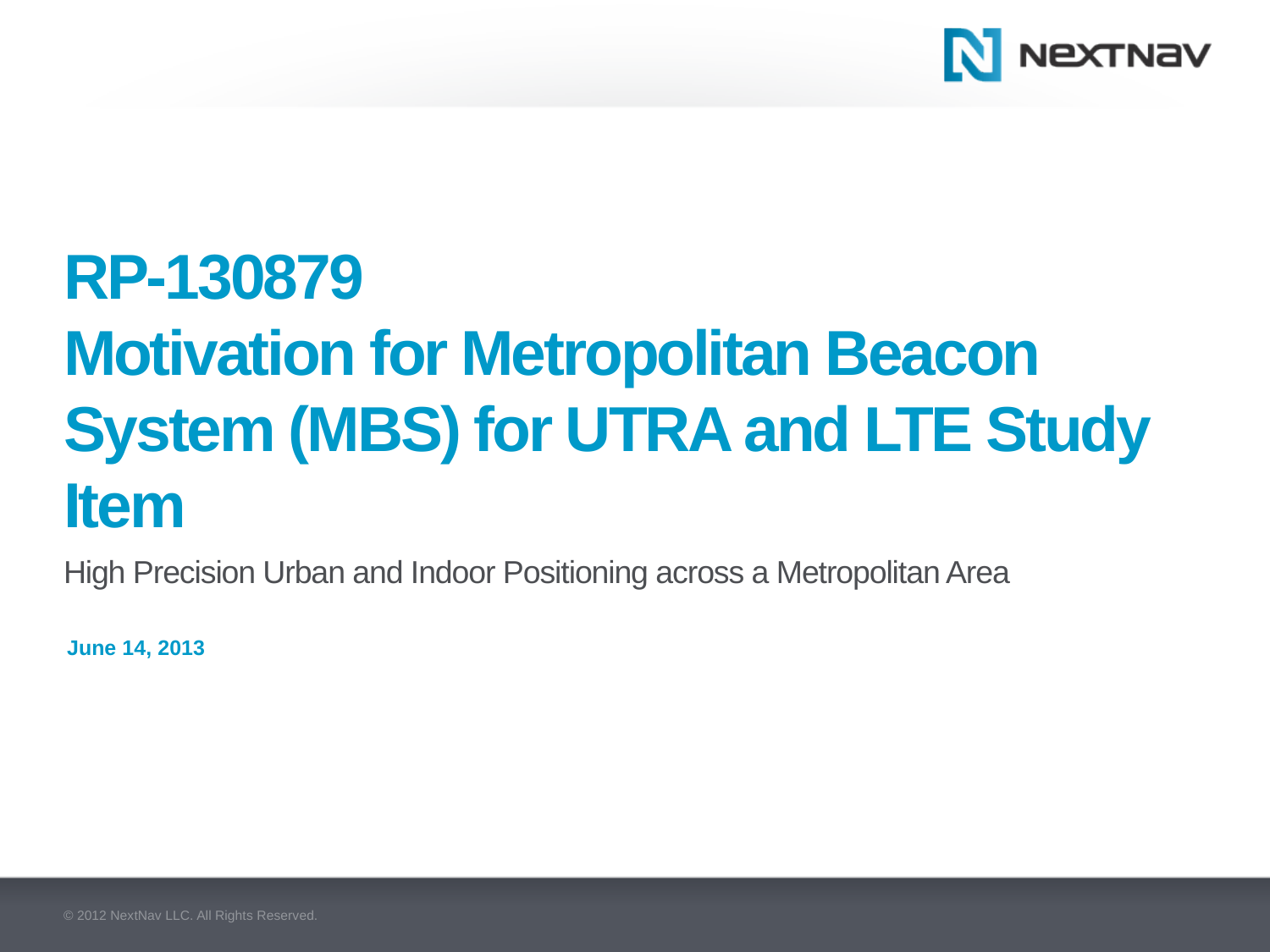

# RP-130879 Motivation for Metropolitan Beacon System (MBS) for UTRA and LTE Study Item
High Precision Urban and Indoor Positioning across a Metropolitan Area
© 2012 NextNav LLC. All Rights Reserved.